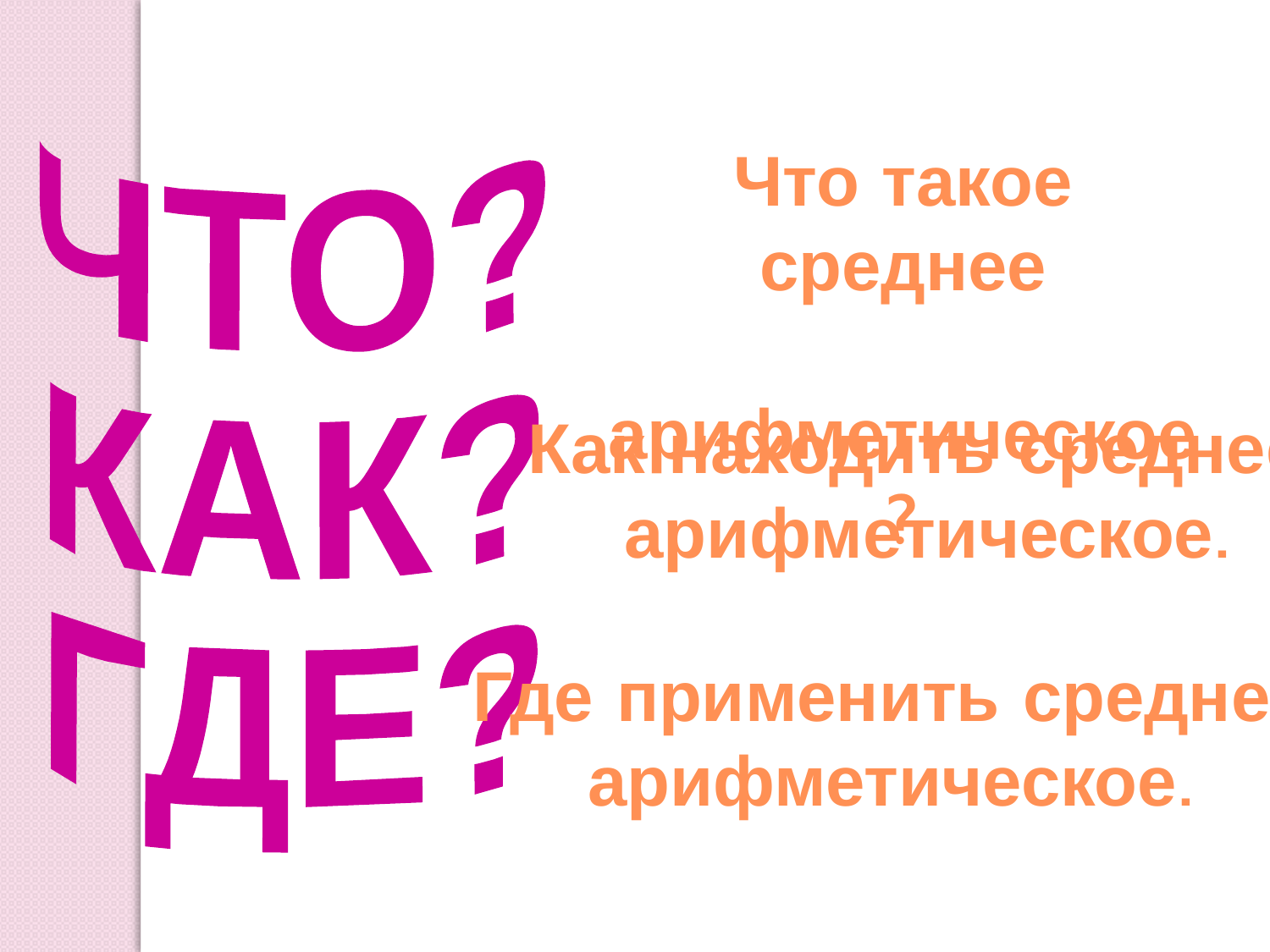

Что такое среднее
 арифметическое?
ЧТО?
КАК?
ГДЕ?
Как находить среднее
арифметическое.
Где применить среднее
арифметическое.